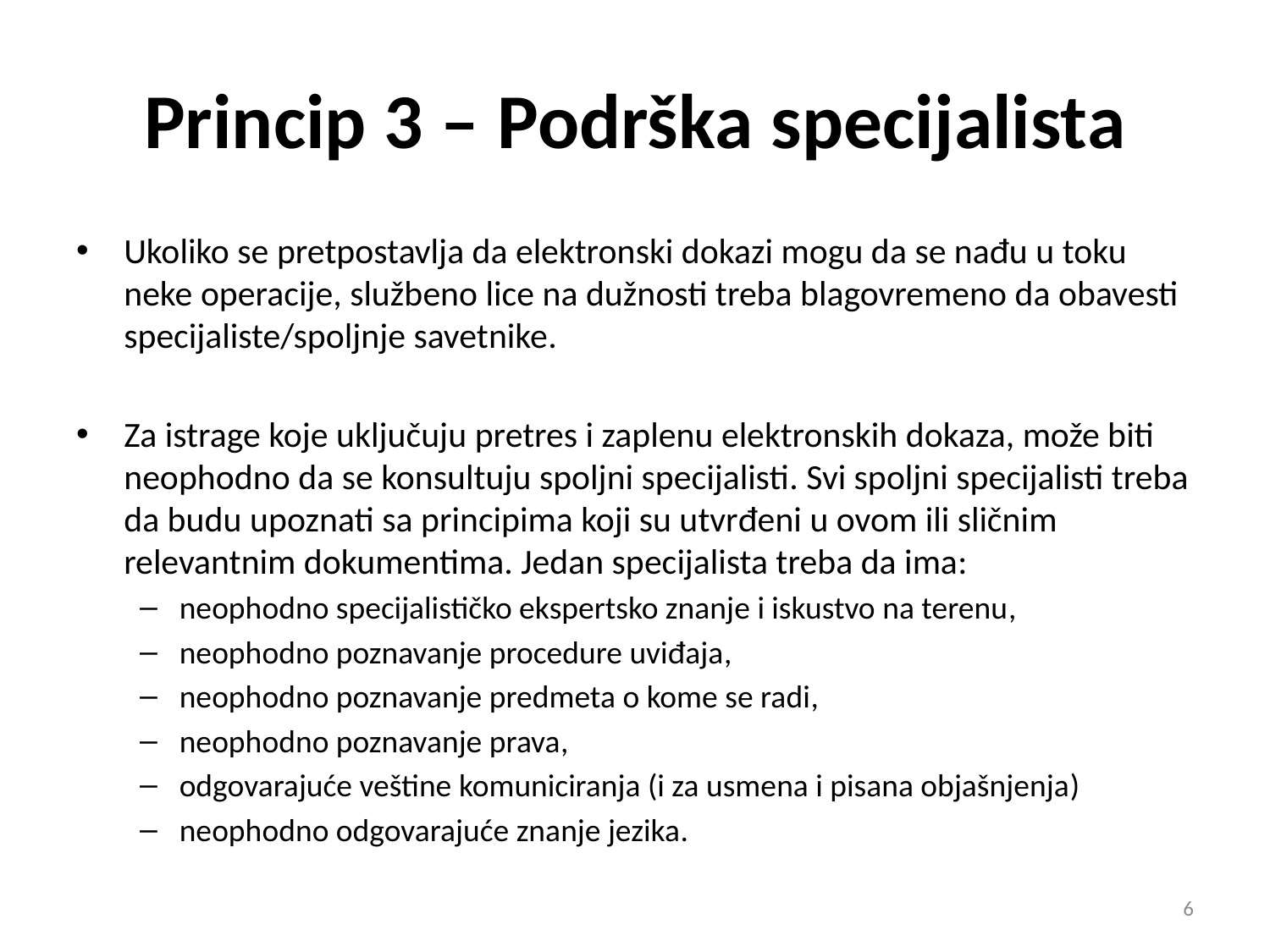

# Princip 3 – Podrška specijalista
Ukoliko se pretpostavlja da elektronski dokazi mogu da se nađu u toku neke operacije, službeno lice na dužnosti treba blagovremeno da obavesti specijaliste/spoljnje savetnike.

Za istrage koje uključuju pretres i zaplenu elektronskih dokaza, može biti neophodno da se konsultuju spoljni specijalisti. Svi spoljni specijalisti treba da budu upoznati sa principima koji su utvrđeni u ovom ili sličnim relevantnim dokumentima. Jedan specijalista treba da ima:
neophodno specijalističko ekspertsko znanje i iskustvo na terenu,
neophodno poznavanje procedure uviđaja,
neophodno poznavanje predmeta o kome se radi,
neophodno poznavanje prava,
odgovarajuće veštine komuniciranja (i za usmena i pisana objašnjenja)
neophodno odgovarajuće znanje jezika.

6